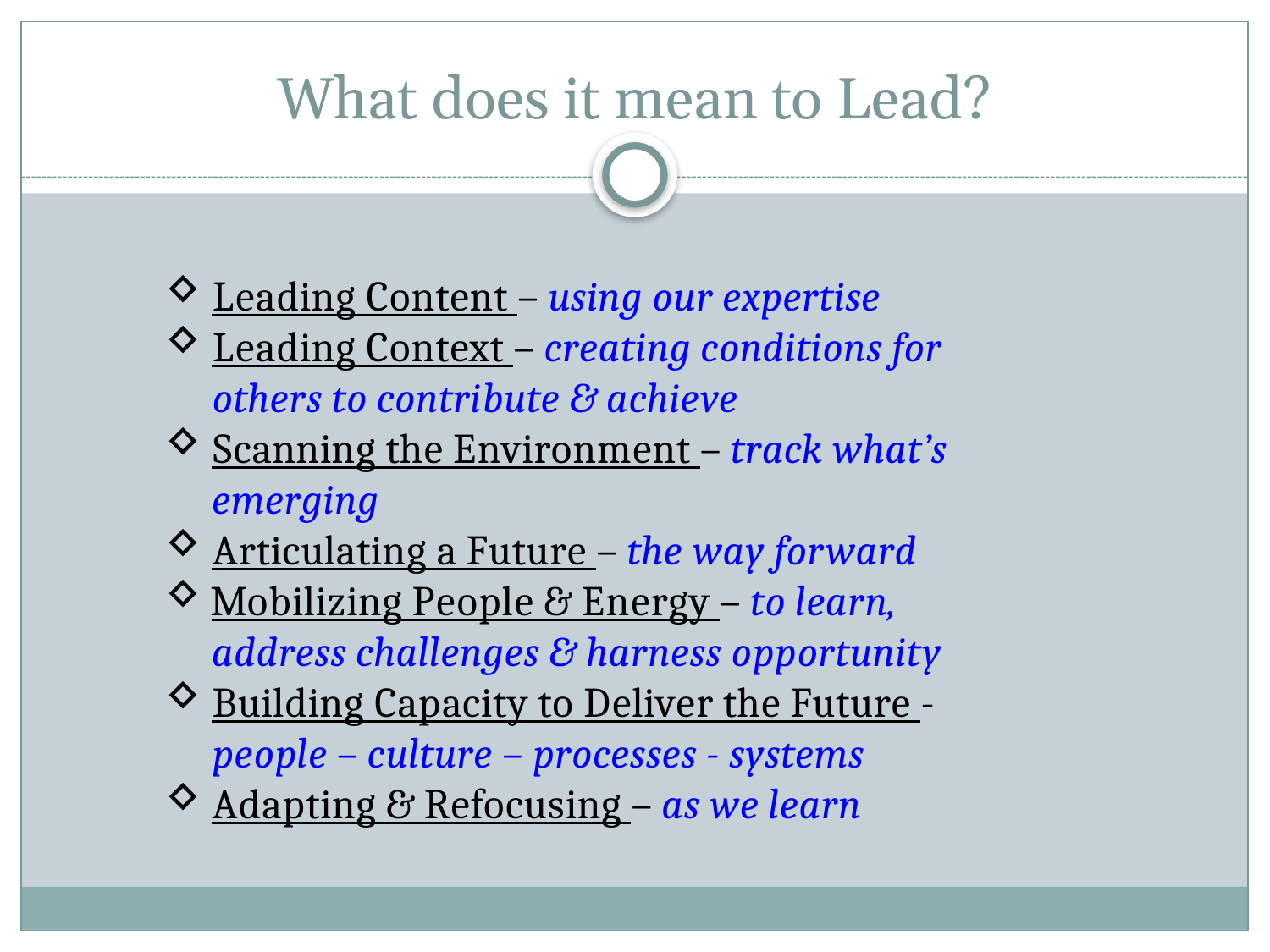

# What does it mean to Lead?

Leading Content – using our expertise
Leading Context – creating conditions for others to contribute & achieve
Scanning the Environment – track what’s emerging
Articulating a Future – the way forward
Mobilizing People & Energy – to learn, address challenges & harness opportunity
Building Capacity to Deliver the Future -people – culture – processes - systems
Adapting & Refocusing – as we learn